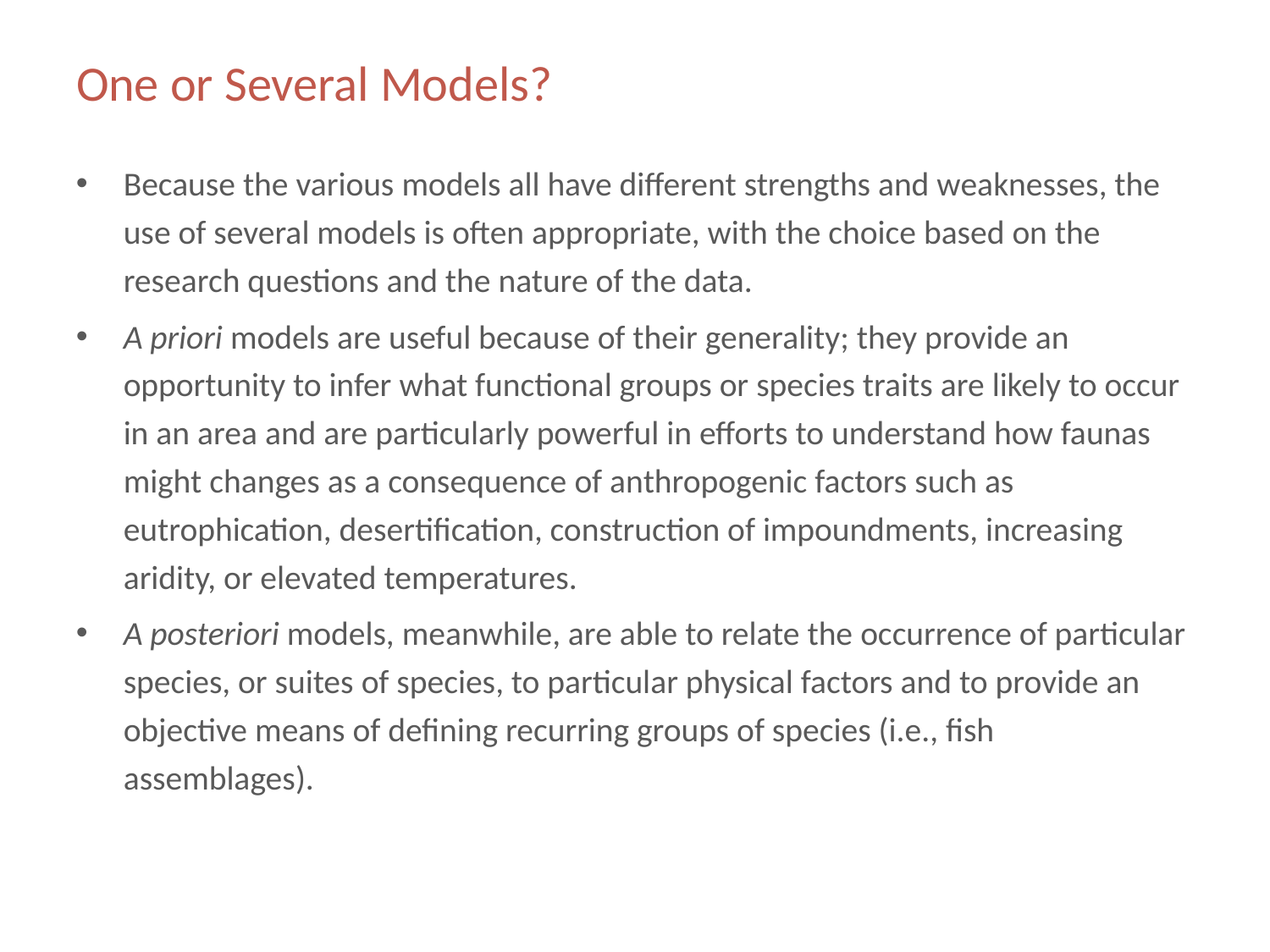

# One or Several Models?
Because the various models all have different strengths and weaknesses, the use of several models is often appropriate, with the choice based on the research questions and the nature of the data.
A priori models are useful because of their generality; they provide an opportunity to infer what functional groups or species traits are likely to occur in an area and are particularly powerful in efforts to understand how faunas might changes as a consequence of anthropogenic factors such as eutrophication, desertification, construction of impoundments, increasing aridity, or elevated temperatures.
A posteriori models, meanwhile, are able to relate the occurrence of particular species, or suites of species, to particular physical factors and to provide an objective means of defining recurring groups of species (i.e., fish assemblages).